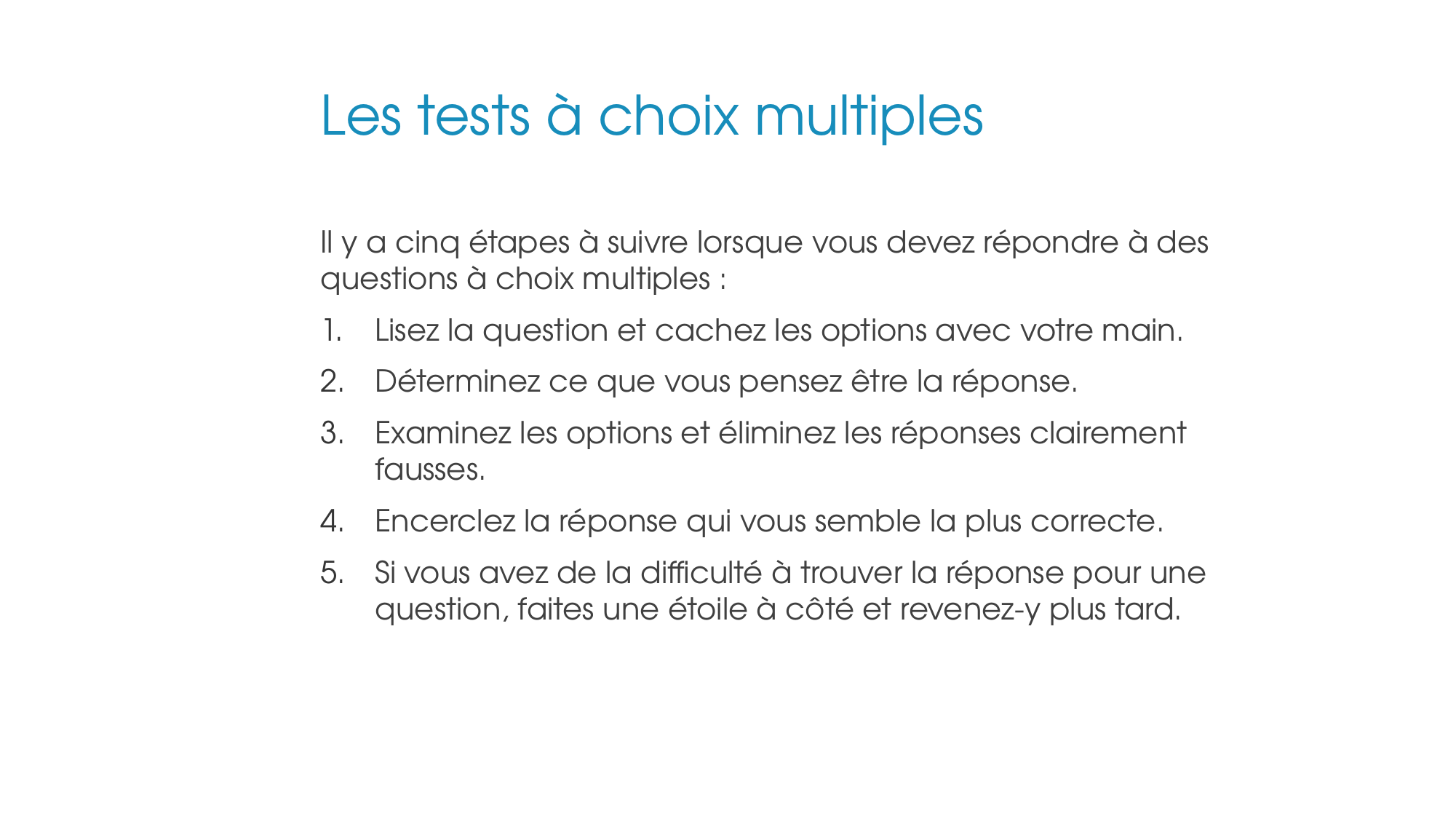

# Les tests à choix multiples
Il y a cinq étapes à suivre lorsque vous devez répondre à des questions à choix multiples :
Lisez la question et cachez les options avec votre main.
Déterminez ce que vous pensez être la réponse.
Examinez les options et éliminez les réponses clairement fausses.
Encerclez la réponse qui vous semble la plus correcte.
Si vous avez de la difficulté à trouver la réponse pour une question, faites une étoile à côté et revenez-y plus tard.